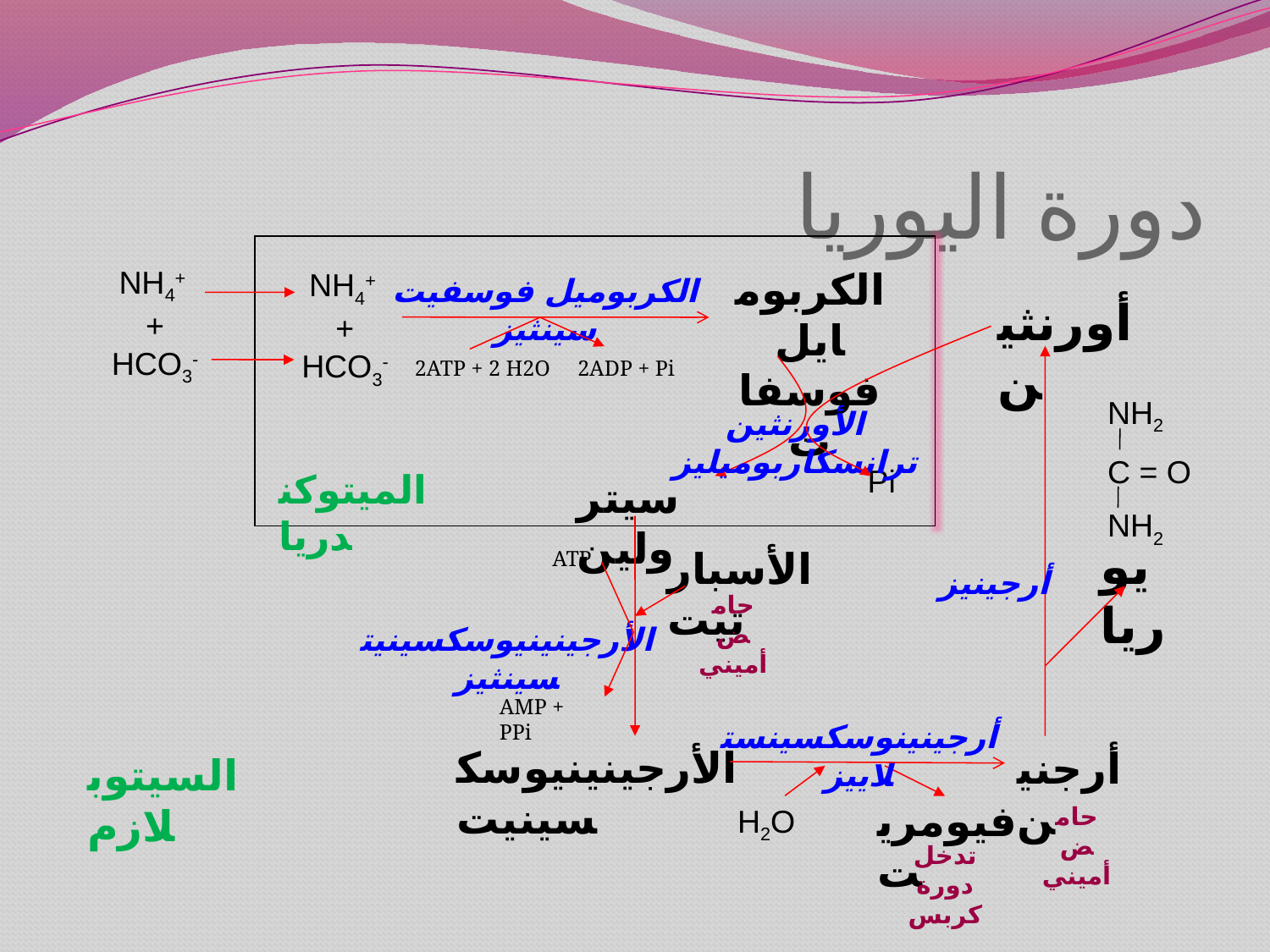

# دورة اليوريا

NH4+  + HCO3-
الكربومايل فوسفات
NH4+  + HCO3-
الكربوميل فوسفيت سينثيز
أورنثين

2ATP + 2 H2O     2ADP + Pi

NH2
C = O
NH2
الأورنثين ترانسكاربوميليز
Pi
الميتوكندريا
سيترولين

يوريا
الأسبارتيت
ATP
أرجينيز
حامض أميني

الأرجينينيوسكسينيتسينثيز

AMP + PPi
أرجينينوسكسينستلاييز
الأرجينينيوسكسينيت
أرجنين
السيتوبلازم

فيومريت
حامض أميني
H2O
تدخل دورة كربس